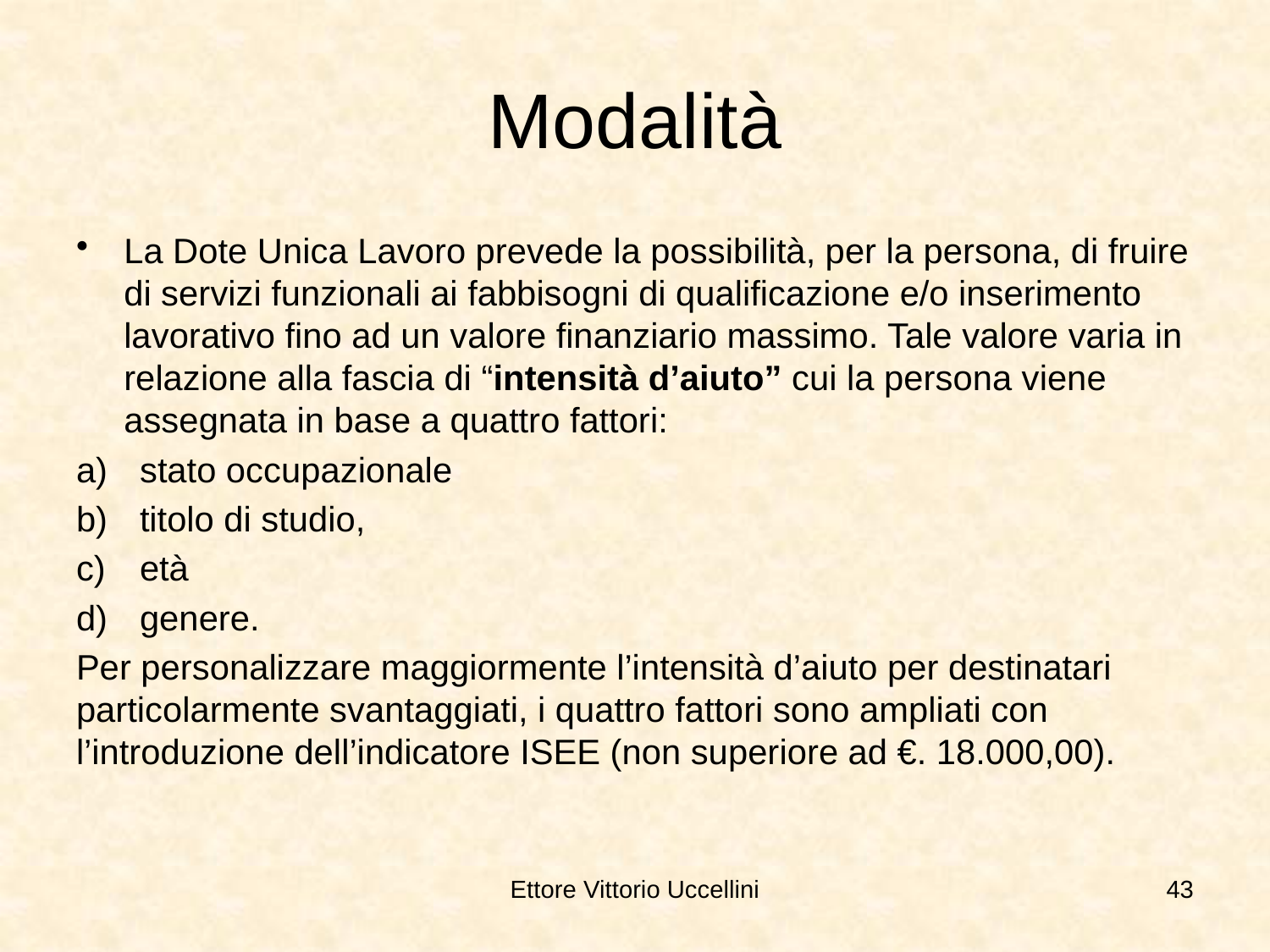

# Modalità
La Dote Unica Lavoro prevede la possibilità, per la persona, di fruire di servizi funzionali ai fabbisogni di qualificazione e/o inserimento lavorativo fino ad un valore finanziario massimo. Tale valore varia in relazione alla fascia di “intensità d’aiuto” cui la persona viene assegnata in base a quattro fattori:
stato occupazionale
titolo di studio,
età
genere.
Per personalizzare maggiormente l’intensità d’aiuto per destinatari particolarmente svantaggiati, i quattro fattori sono ampliati con l’introduzione dell’indicatore ISEE (non superiore ad €. 18.000,00).
Ettore Vittorio Uccellini
43